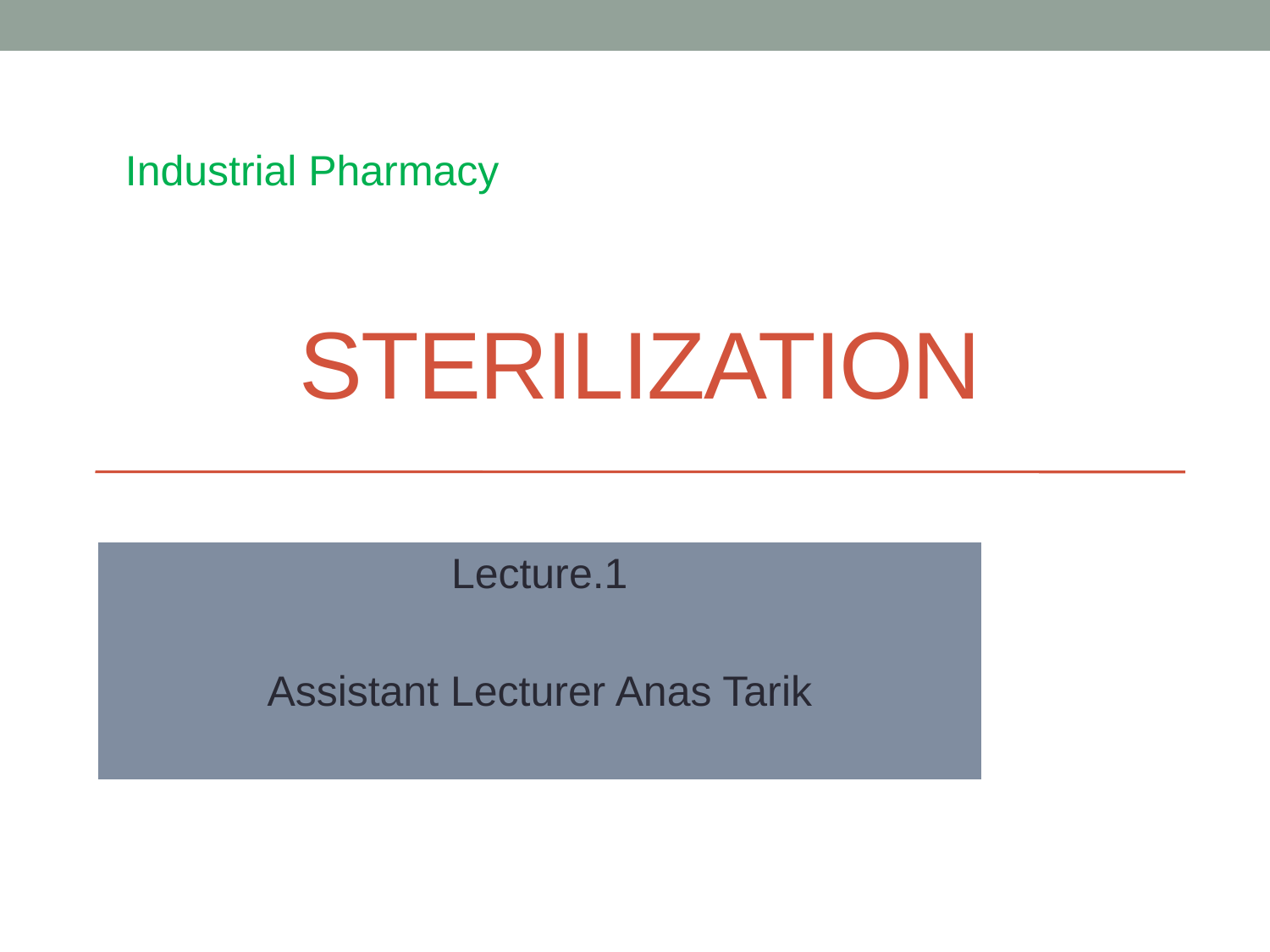

Industrial Pharmacy
# Sterilization
Lecture.1

Assistant Lecturer Anas Tarik